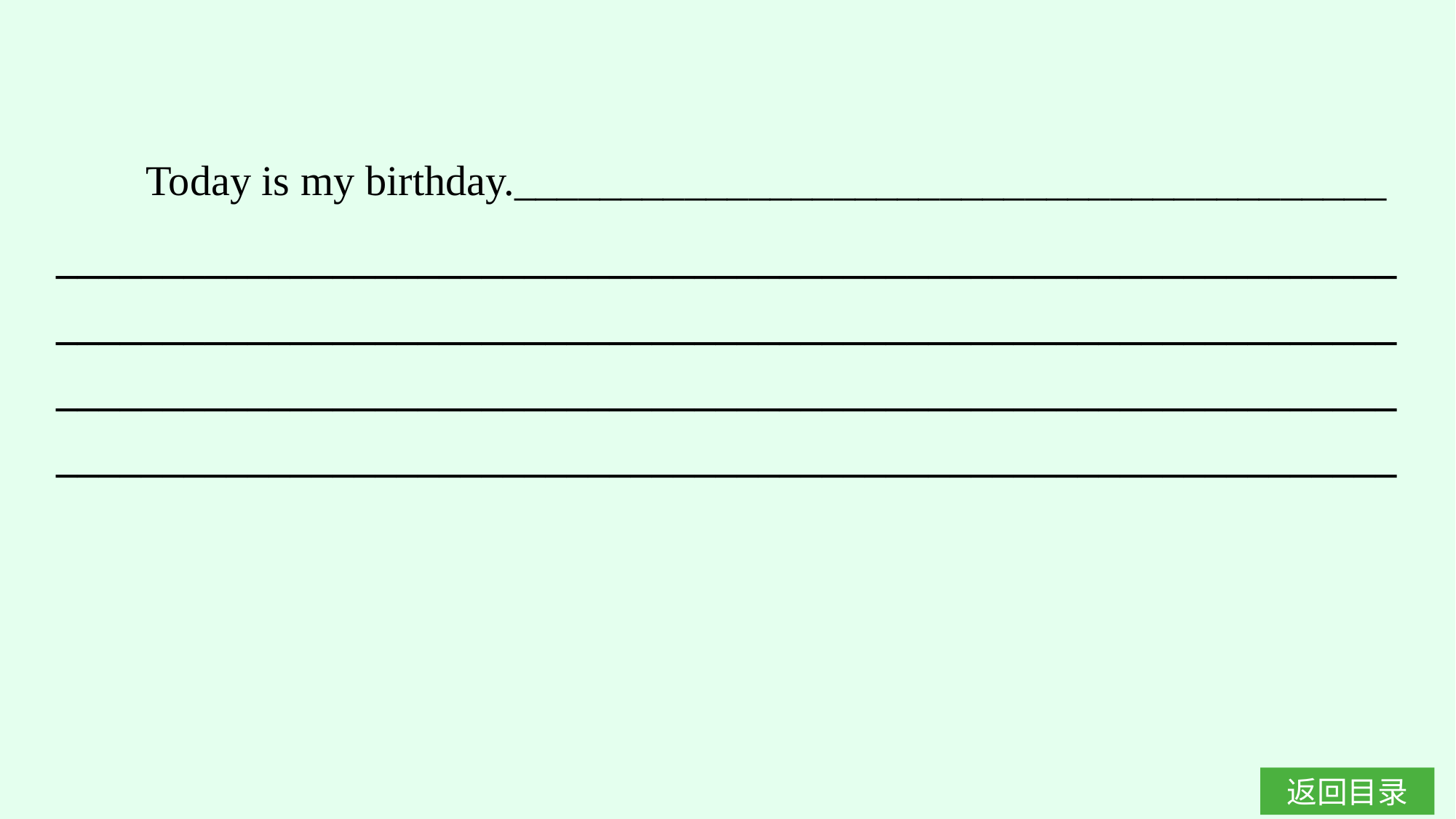

Today is my birthday._________________________________________
_______________________________________________________________
_______________________________________________________________
______________________________________________________________________________________________________________________________